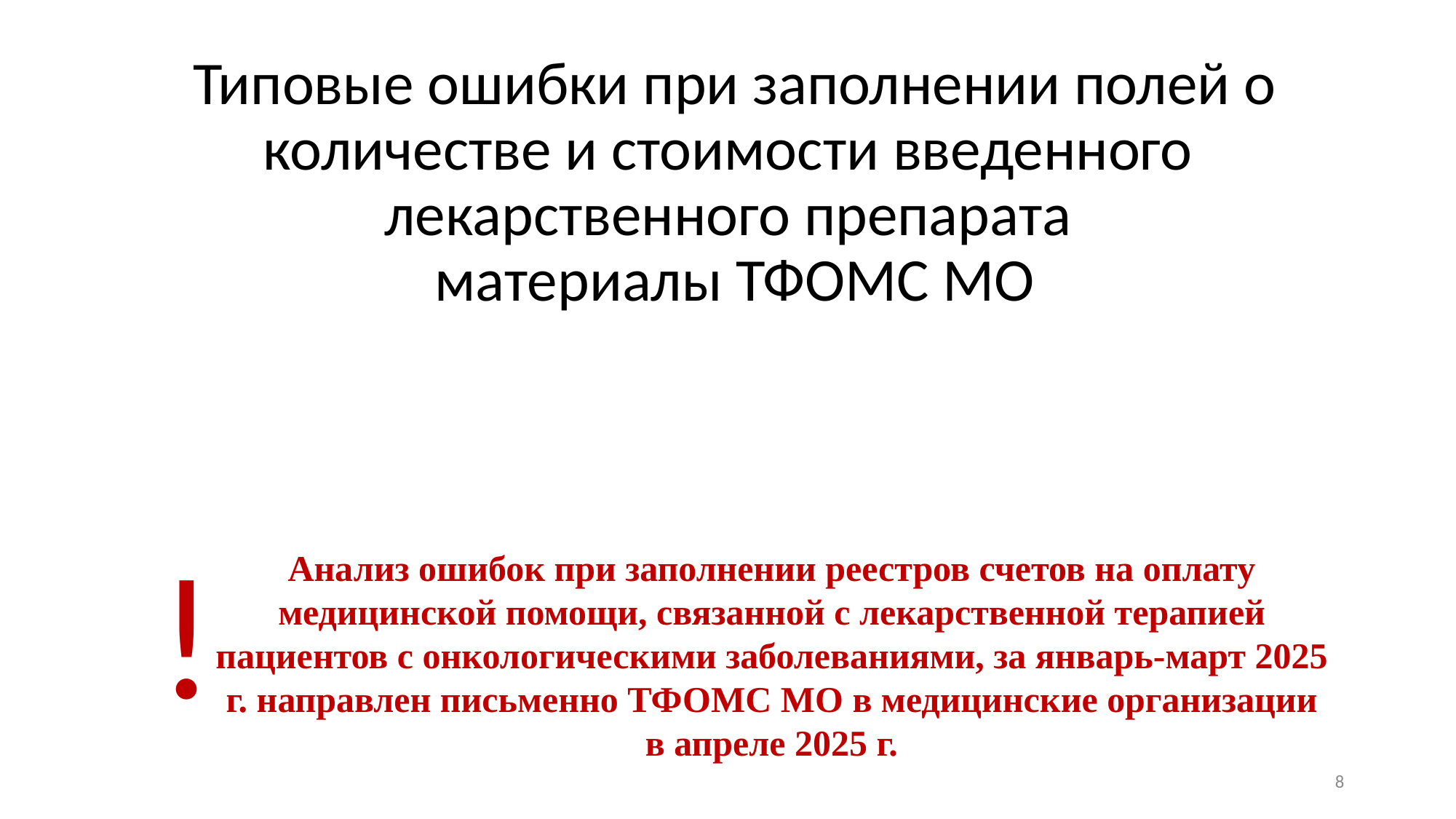

# Типовые ошибки при заполнении полей о количестве и стоимости введенного лекарственного препарата материалы ТФОМС МО
!
Анализ ошибок при заполнении реестров счетов на оплату медицинской помощи, связанной с лекарственной терапией пациентов с онкологическими заболеваниями, за январь-март 2025 г. направлен письменно ТФОМС МО в медицинские организации в апреле 2025 г.
8